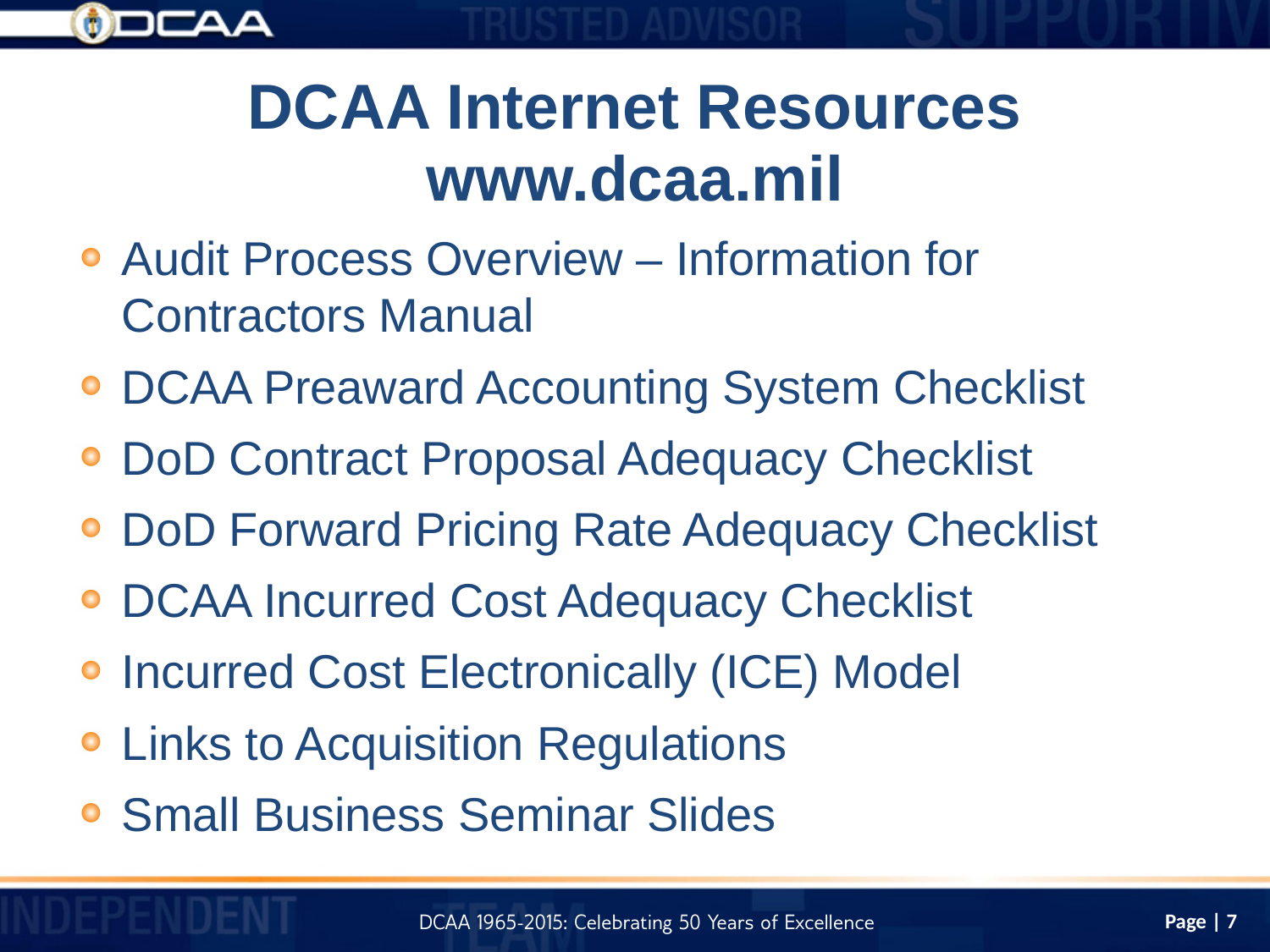

# DCAA Internet Resources www.dcaa.mil
Audit Process Overview – Information for Contractors Manual
DCAA Preaward Accounting System Checklist
DoD Contract Proposal Adequacy Checklist
DoD Forward Pricing Rate Adequacy Checklist
DCAA Incurred Cost Adequacy Checklist
Incurred Cost Electronically (ICE) Model
Links to Acquisition Regulations
Small Business Seminar Slides
Page | 7
DCAA 1965-2015: Celebrating 50 Years of Excellence